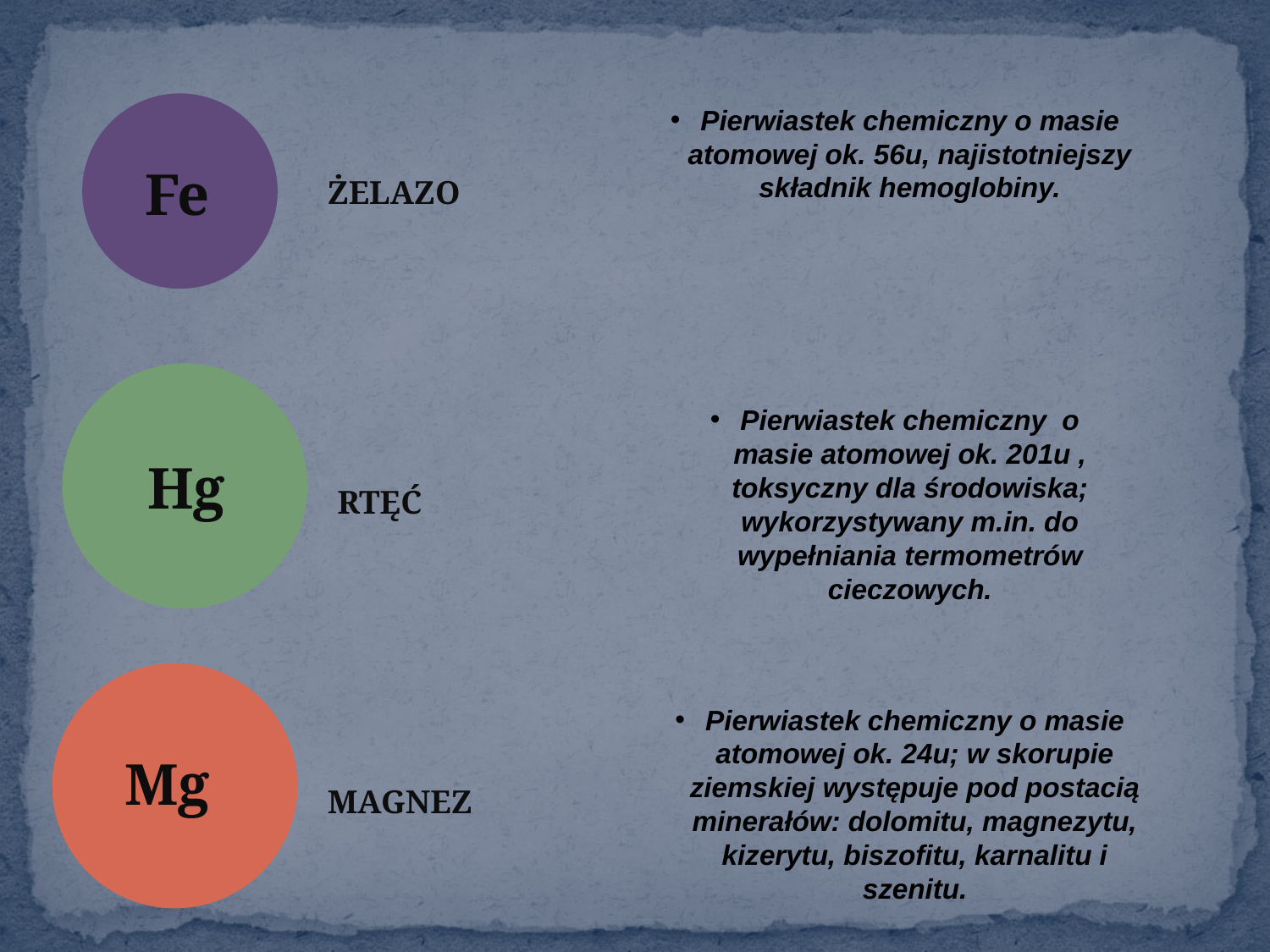

Fe
Pierwiastek chemiczny o masie atomowej ok. 56u, najistotniejszy składnik hemoglobiny.
ŻELAZO

Hg
Pierwiastek chemiczny  o masie atomowej ok. 201u , toksyczny dla środowiska; wykorzystywany m.in. do wypełniania termometrów cieczowych.
RTĘĆ

Mg
Pierwiastek chemiczny o masie atomowej ok. 24u; w skorupie ziemskiej występuje pod postacią minerałów: dolomitu, magnezytu, kizerytu, biszofitu, karnalitu i szenitu.
MAGNEZ